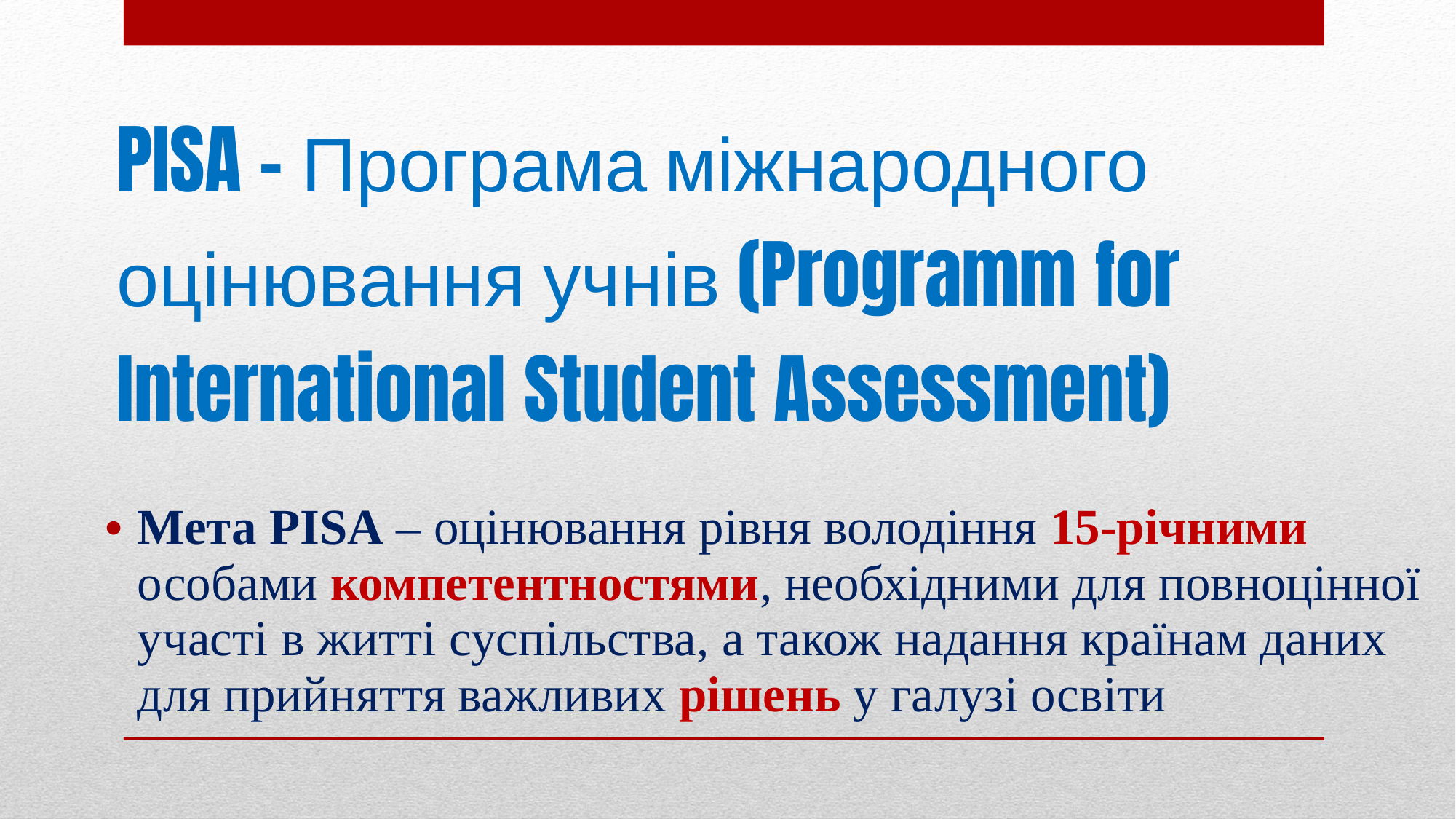

# PISA – Програма міжнародного оцінювання учнів (Programm for International Student Assessment)
Мета PISA – оцінювання рівня володіння 15-річними особами компетентностями, необхідними для повноцінної участі в житті суспільства, а також надання країнам даних для прийняття важливих рішень у галузі освіти